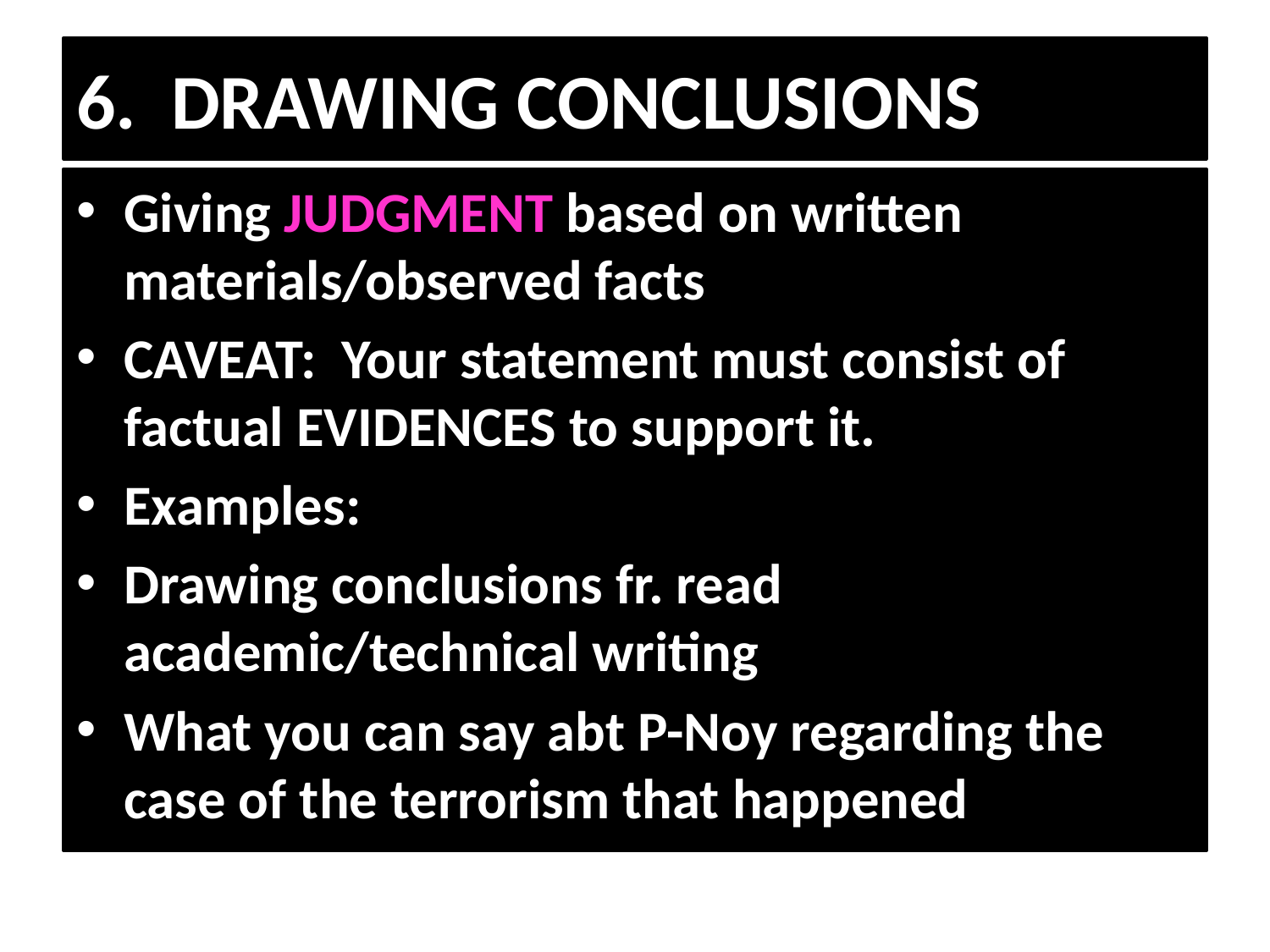

# 6.  DRAWING CONCLUSIONS
Giving JUDGMENT based on written materials/observed facts
CAVEAT:  Your statement must consist of factual EVIDENCES to support it.
Examples:
Drawing conclusions fr. read academic/technical writing
What you can say abt P-Noy regarding the case of the terrorism that happened